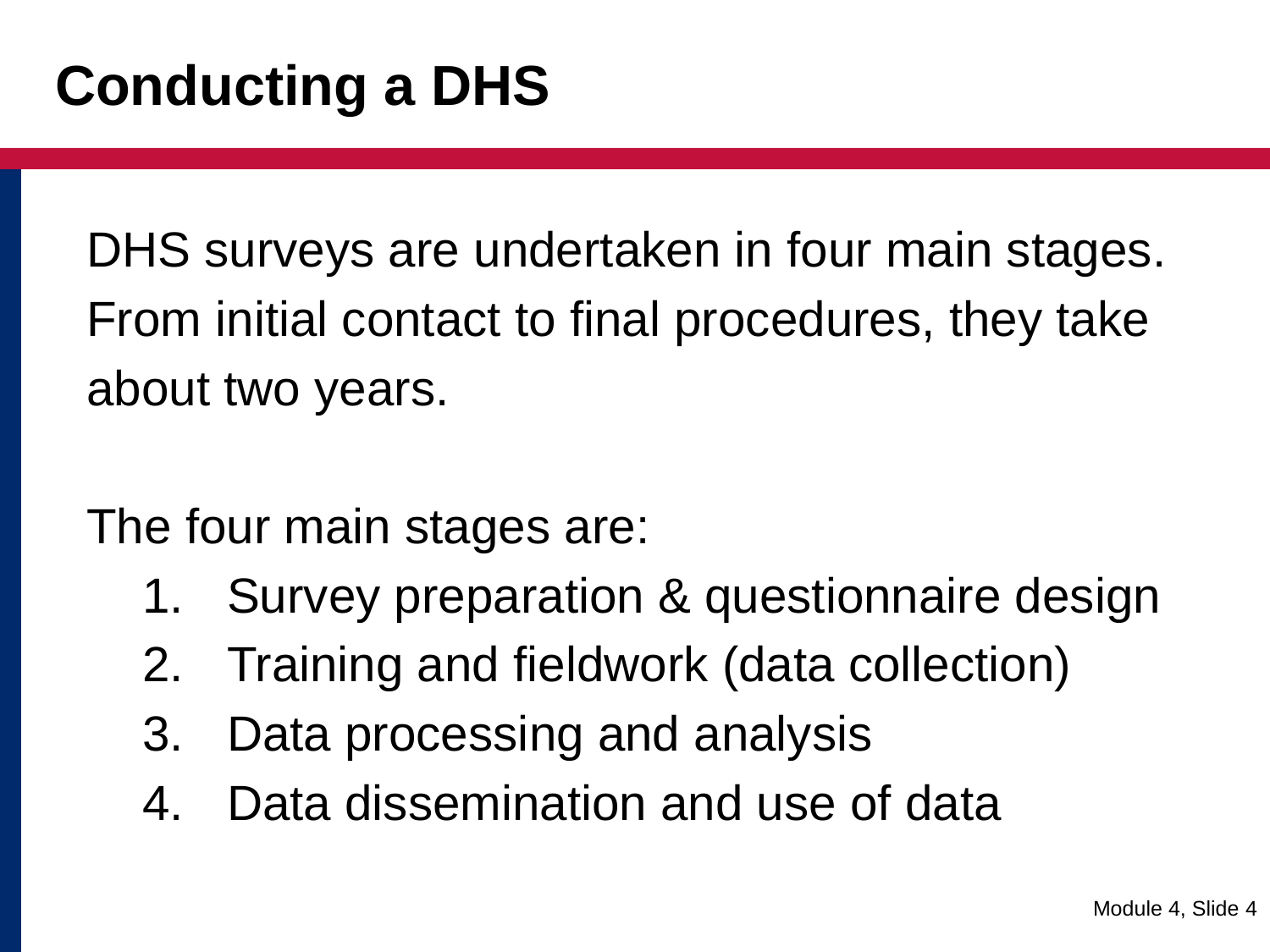

# Conducting a DHS
DHS surveys are undertaken in four main stages.
From initial contact to final procedures, they take
about two years.

The four main stages are:
Survey preparation & questionnaire design
Training and fieldwork (data collection)
Data processing and analysis
Data dissemination and use of data

 Module 4, Slide 4